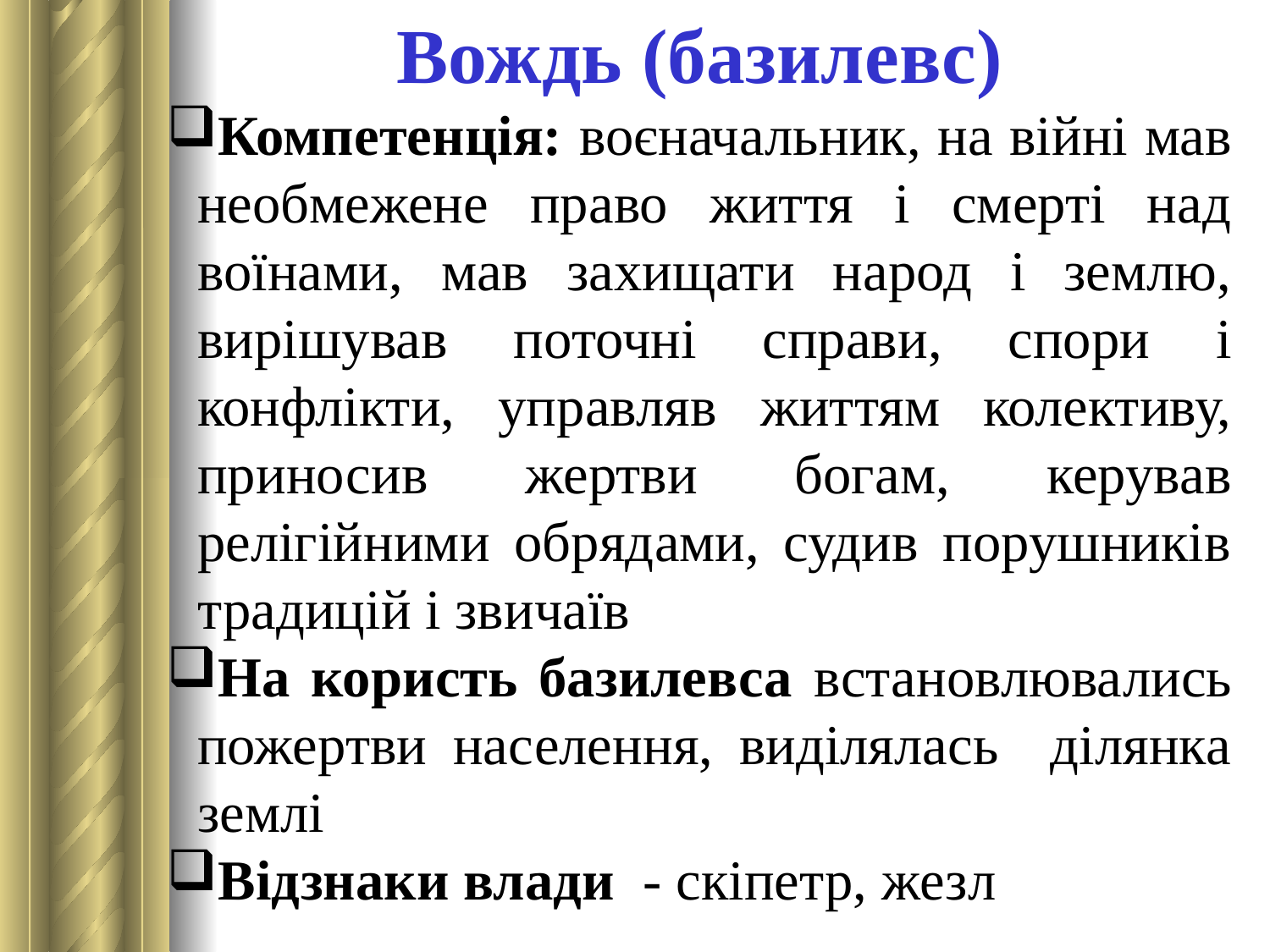

Вождь (базилевс)
Компетенція: воєначальник, на війні мав необмежене право життя і смерті над воїнами, мав захищати народ і землю, вирішував поточні справи, спори і конфлікти, управляв життям колективу, приносив жертви богам, керував релігійними обрядами, судив порушників традицій і звичаїв
На користь базилевса встановлювались пожертви населення, виділялась  ділянка землі
Відзнаки влади  - скіпетр, жезл